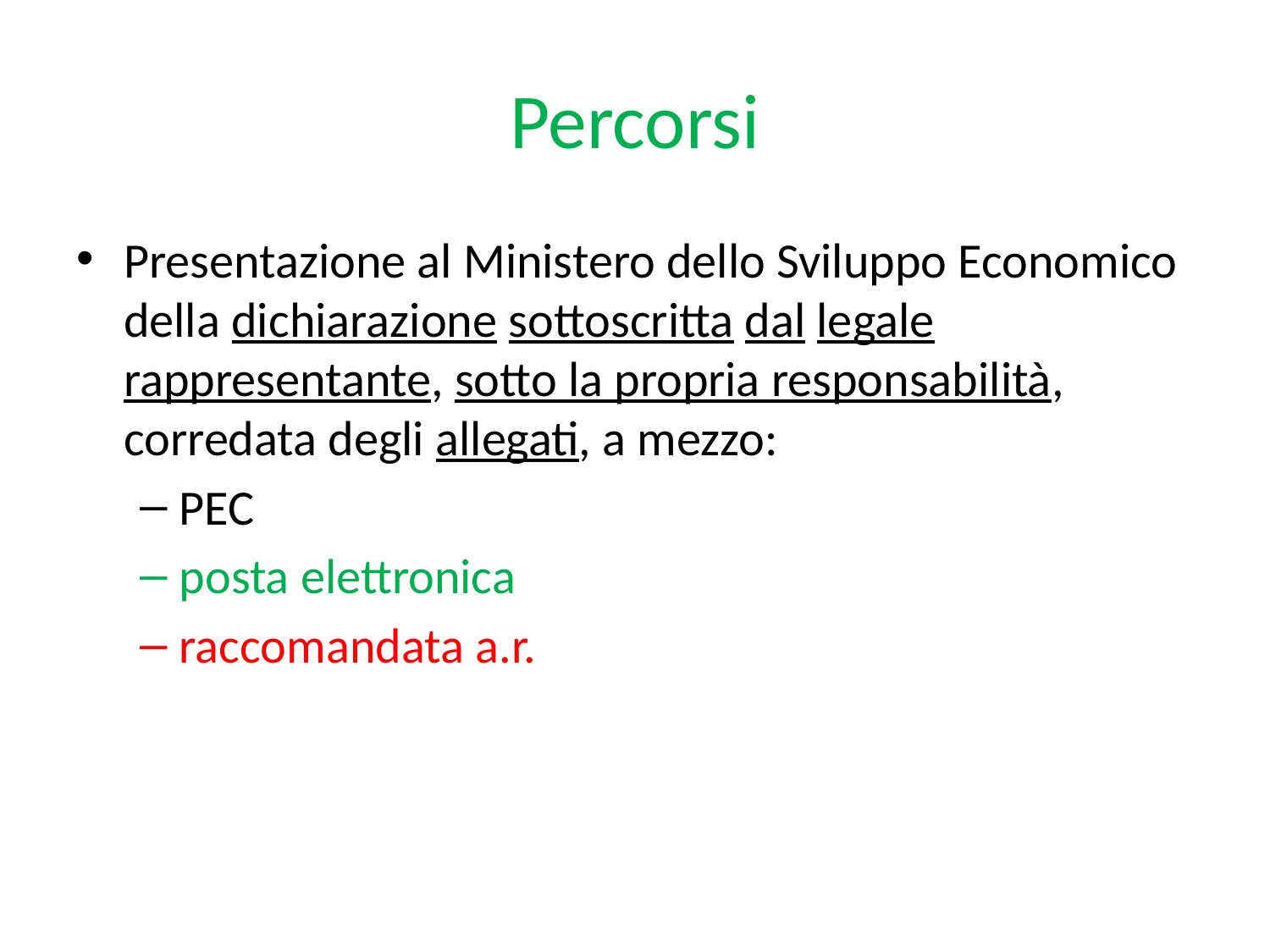

# Percorsi
Presentazione al Ministero dello Sviluppo Economico della dichiarazione sottoscritta dal legale rappresentante, sotto la propria responsabilità, corredata degli allegati, a mezzo:
PEC
posta elettronica
raccomandata a.r.